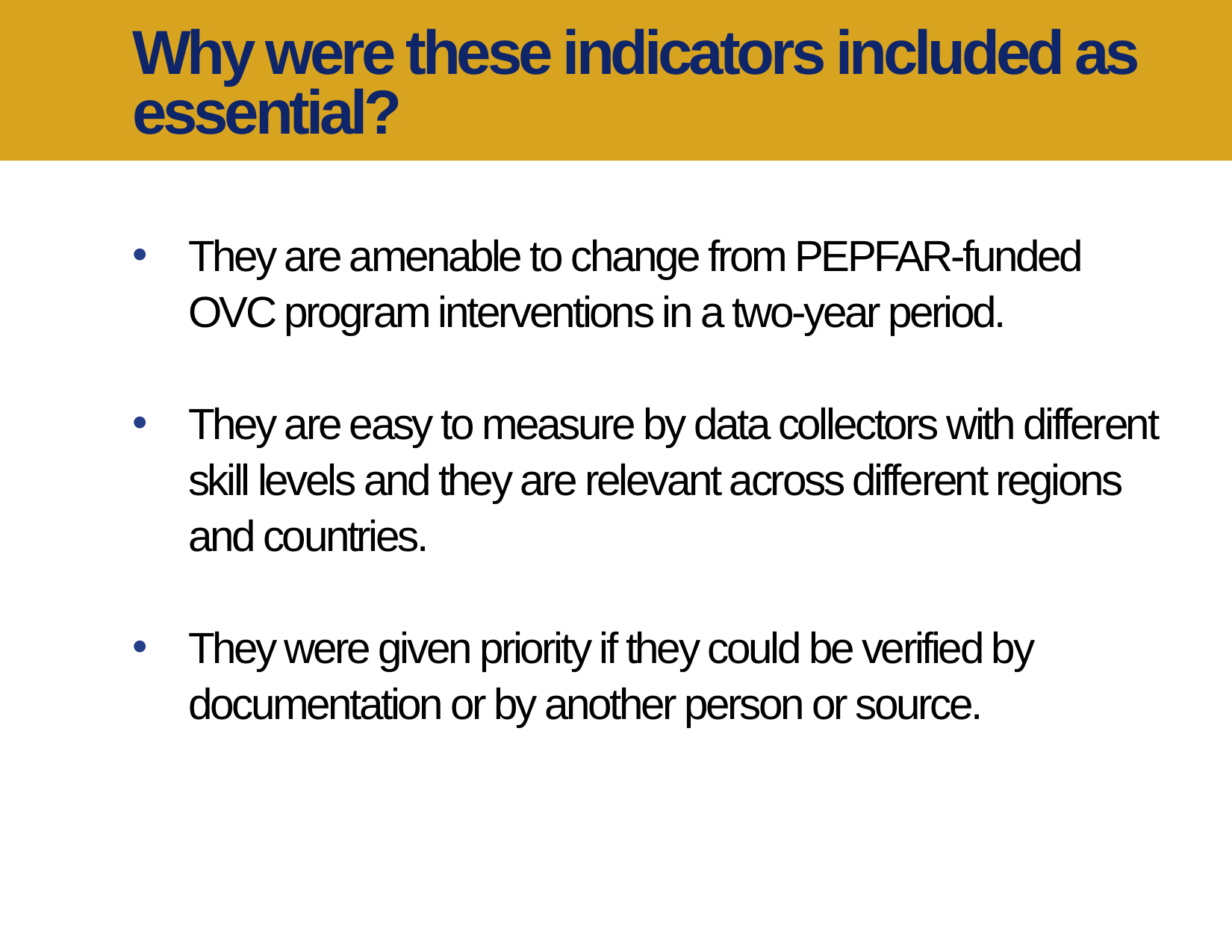

Why were these indicators included as essential?
They are amenable to change from PEPFAR-funded OVC program interventions in a two-year period.

They are easy to measure by data collectors with different skill levels and they are relevant across different regions and countries.

They were given priority if they could be verified by documentation or by another person or source.